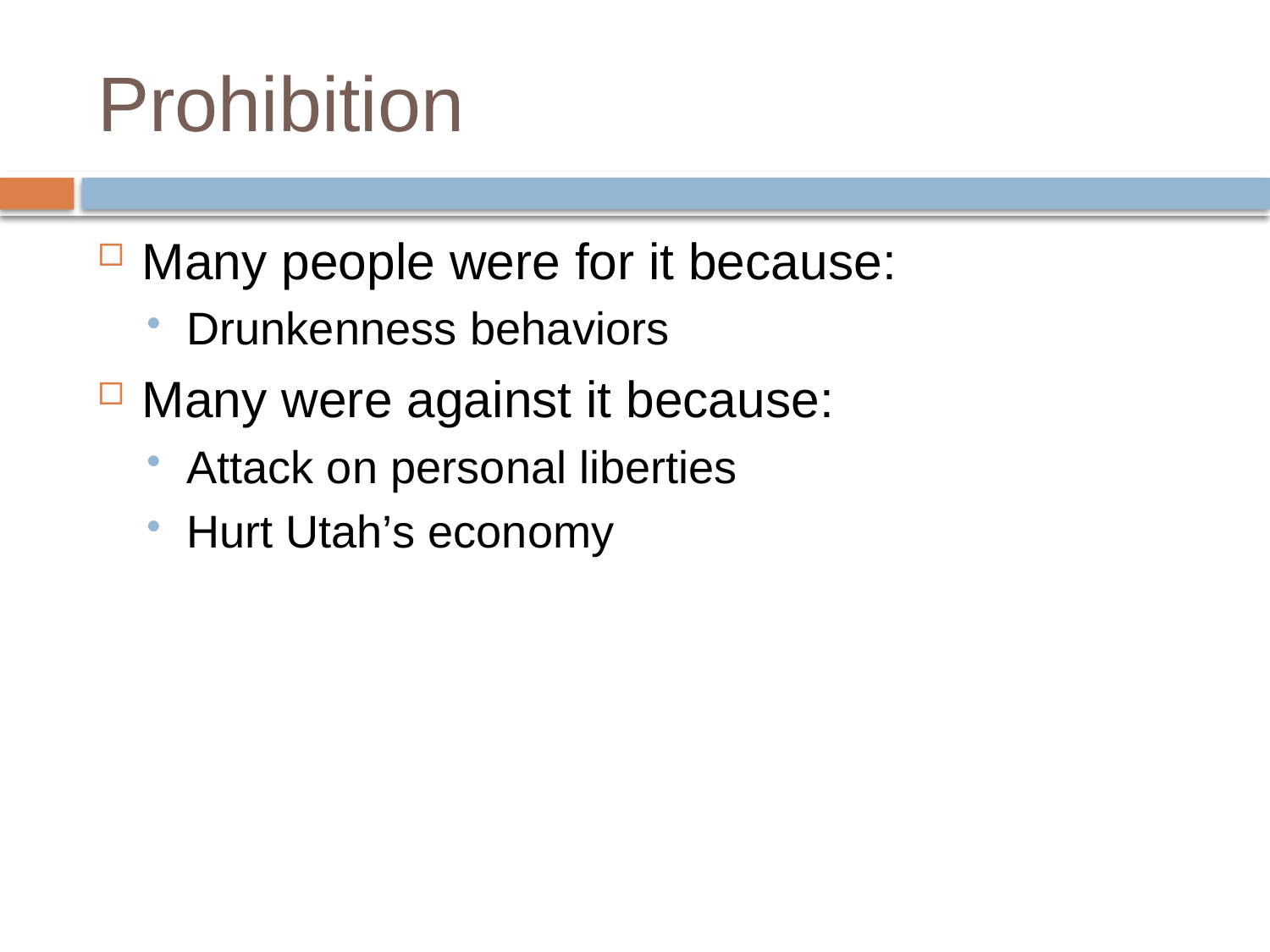

# Prohibition
Many people were for it because:
Drunkenness behaviors
Many were against it because:
Attack on personal liberties
Hurt Utah’s economy